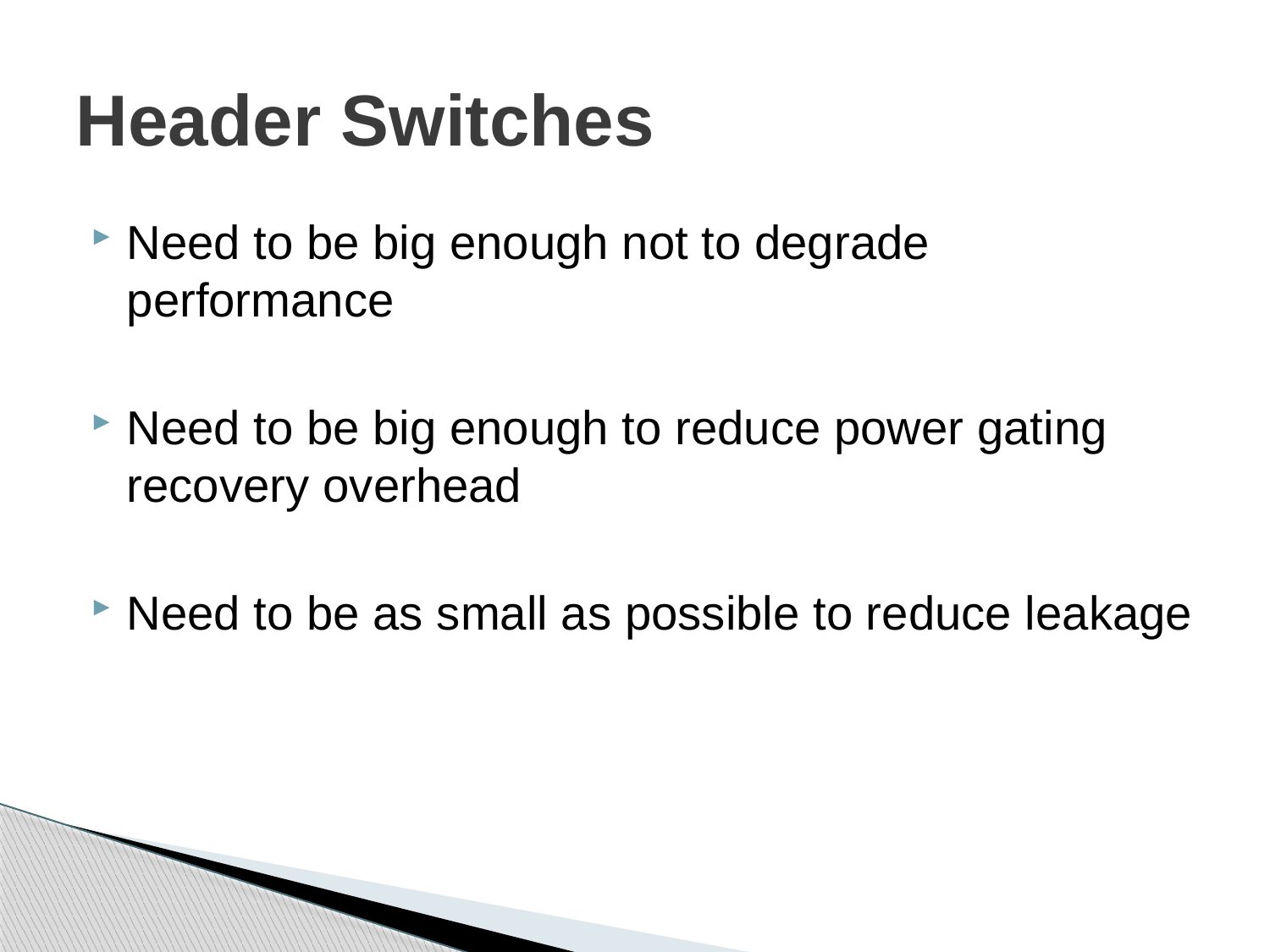

# Header Switches
Need to be big enough not to degrade performance

Need to be big enough to reduce power gating recovery overhead

Need to be as small as possible to reduce leakage